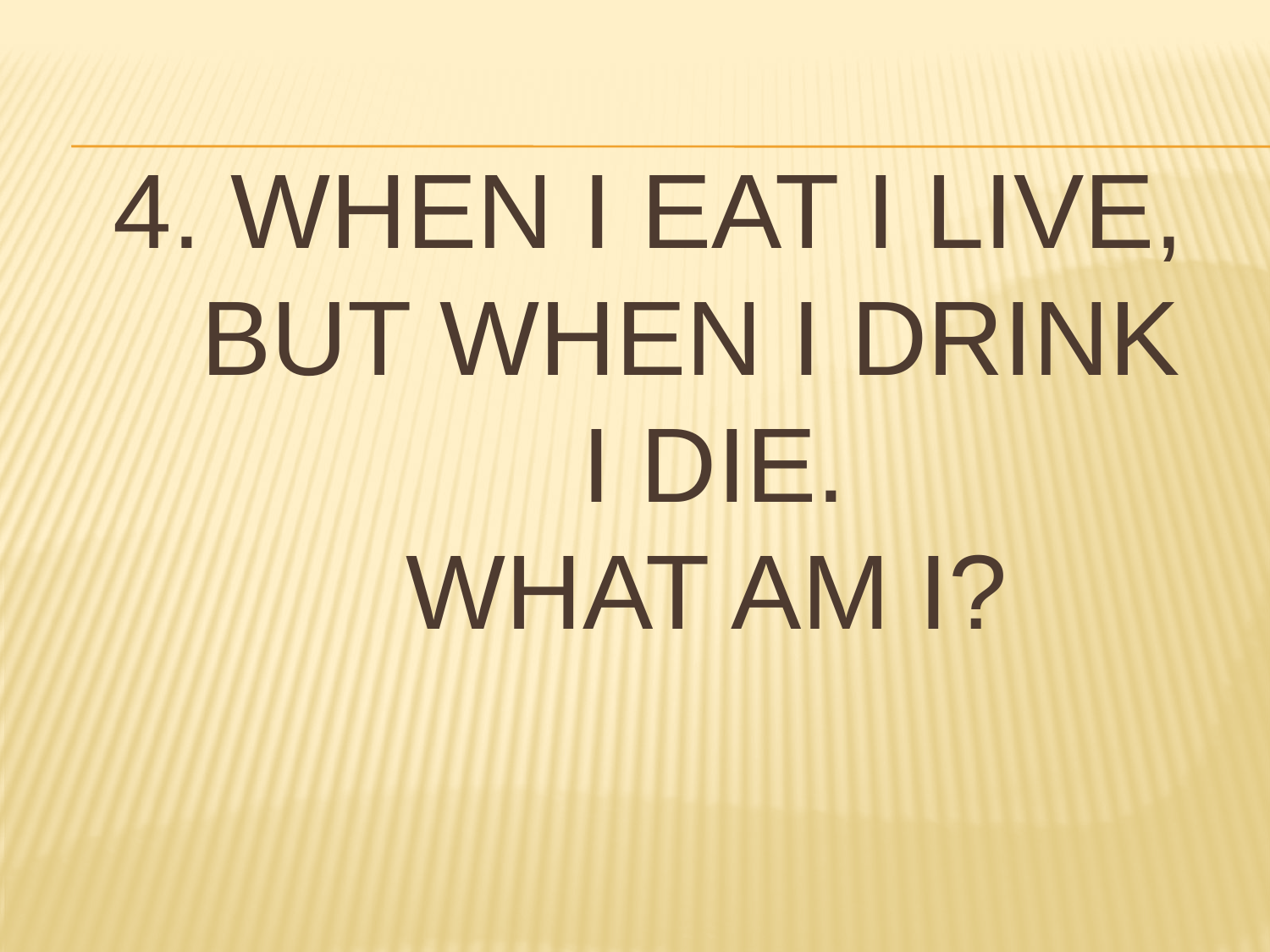

# 4. When I eat I live, but when I drink I die. What am I?